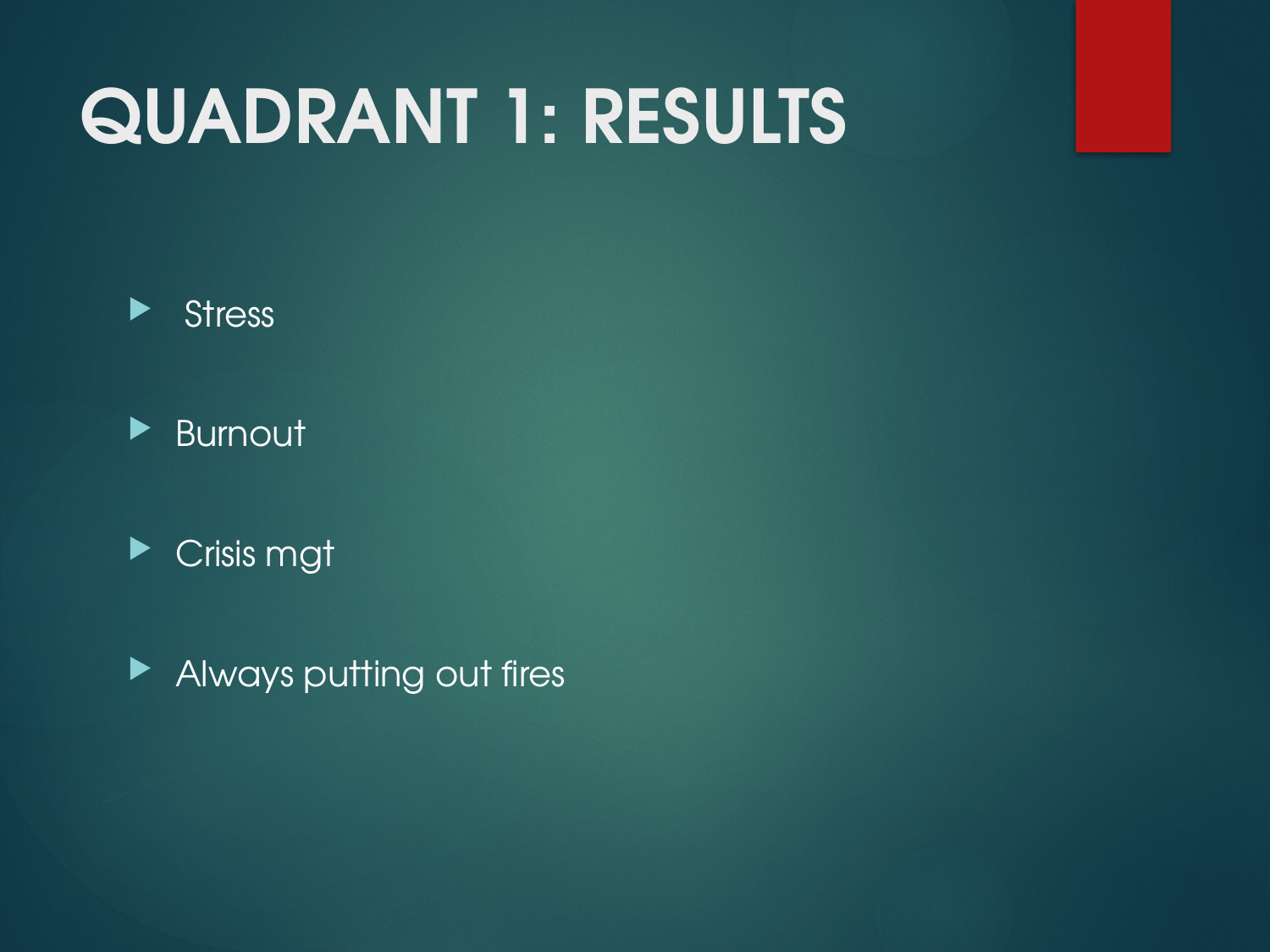

# QUADRANT 1: RESULTS
 Stress

Burnout

Crisis mgt

Always putting out fires